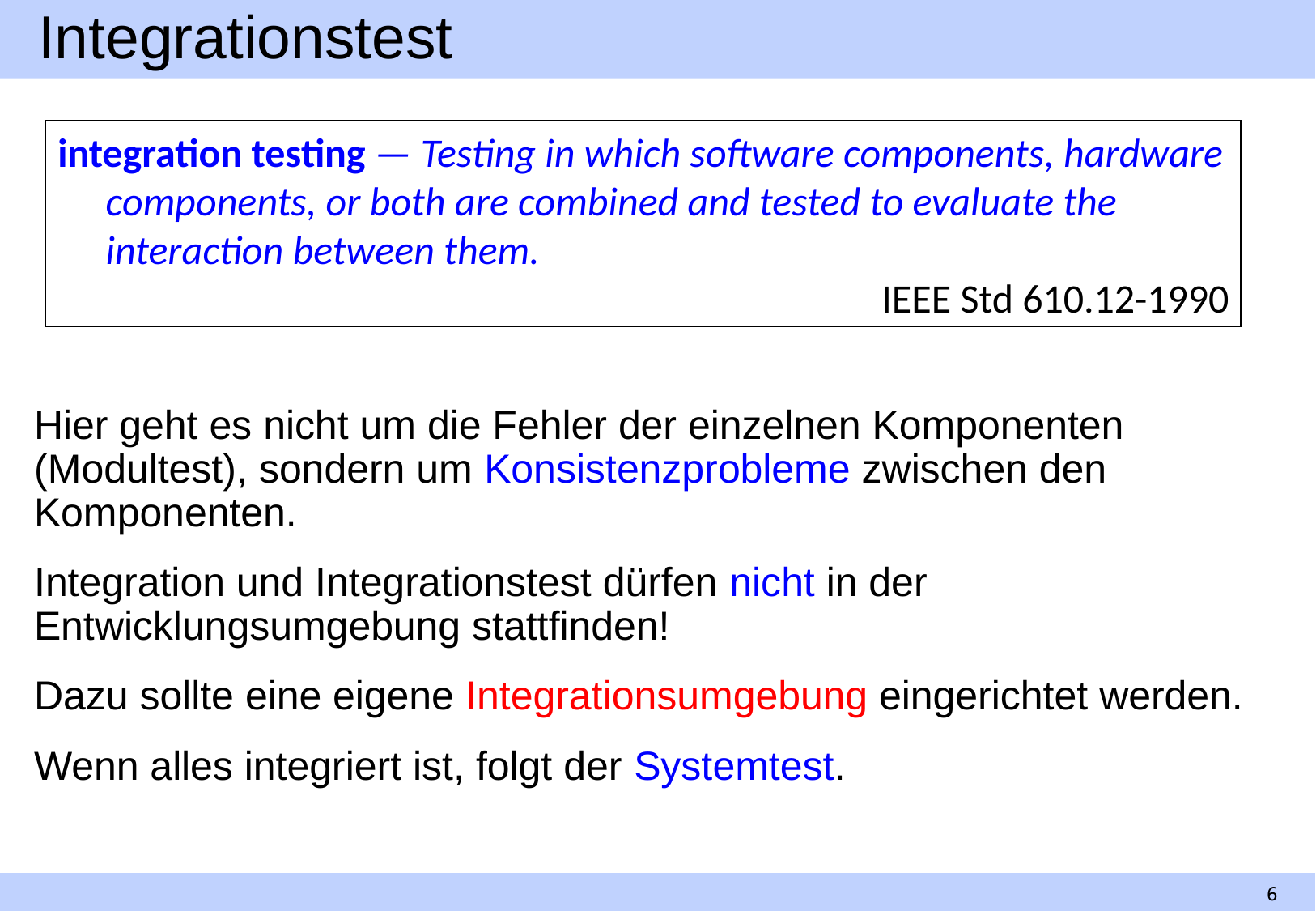

# Integrationstest
integration testing — Testing in which software components, hardware components, or both are combined and tested to evaluate the interaction between them.
IEEE Std 610.12-1990
Hier geht es nicht um die Fehler der einzelnen Komponenten (Modultest), sondern um Konsistenzprobleme zwischen den Komponenten.
Integration und Integrationstest dürfen nicht in der Entwicklungsumgebung stattfinden!
Dazu sollte eine eigene Integrationsumgebung eingerichtet werden.
Wenn alles integriert ist, folgt der Systemtest.

6